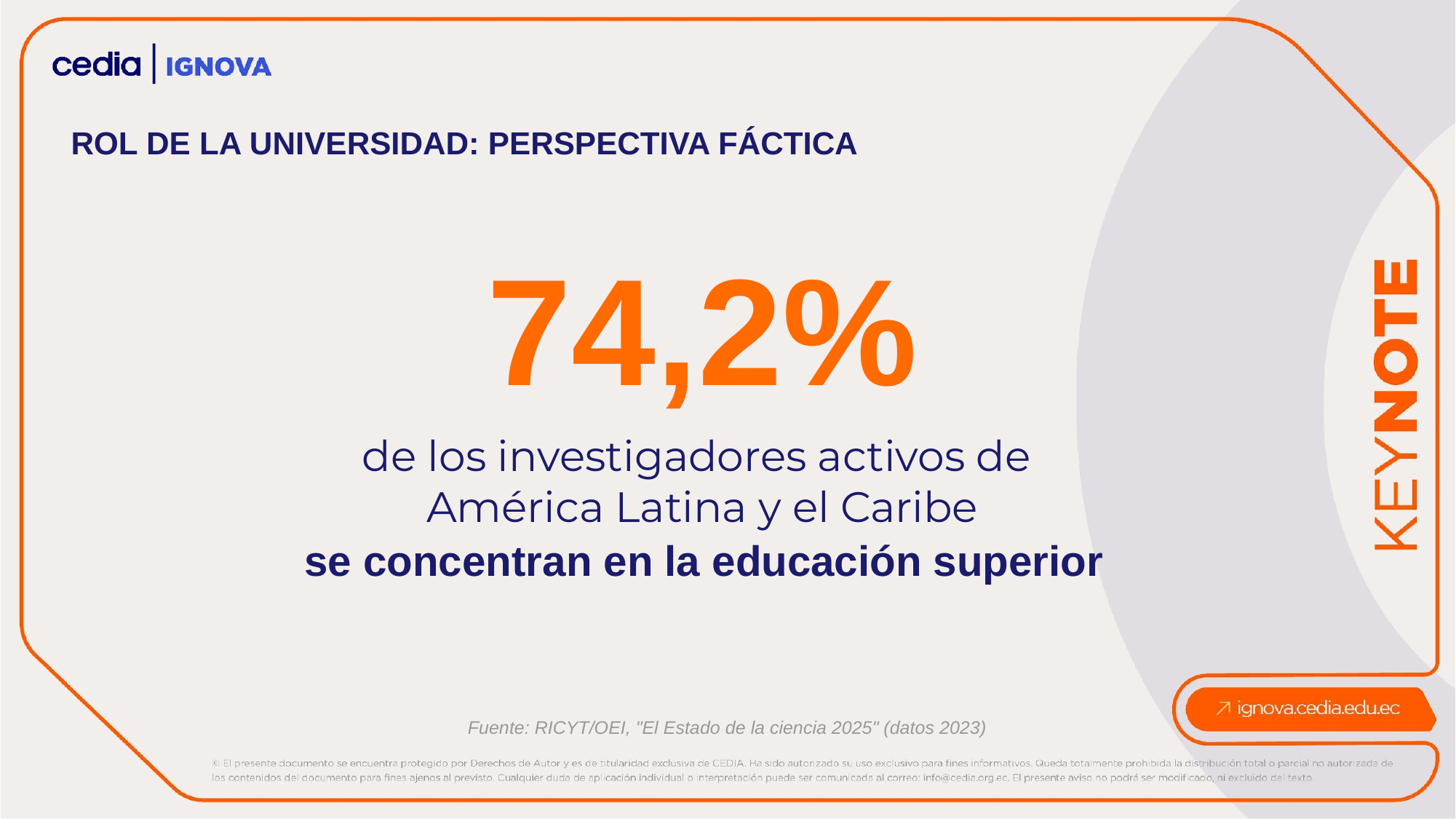

ROL DE LA UNIVERSIDAD: PERSPECTIVA FÁCTICA

74,2%
de los investigadores activos de
América Latina y el Caribe
se concentran en la educación superior
Fuente: RICYT/OEI, "El Estado de la ciencia 2025" (datos 2023)